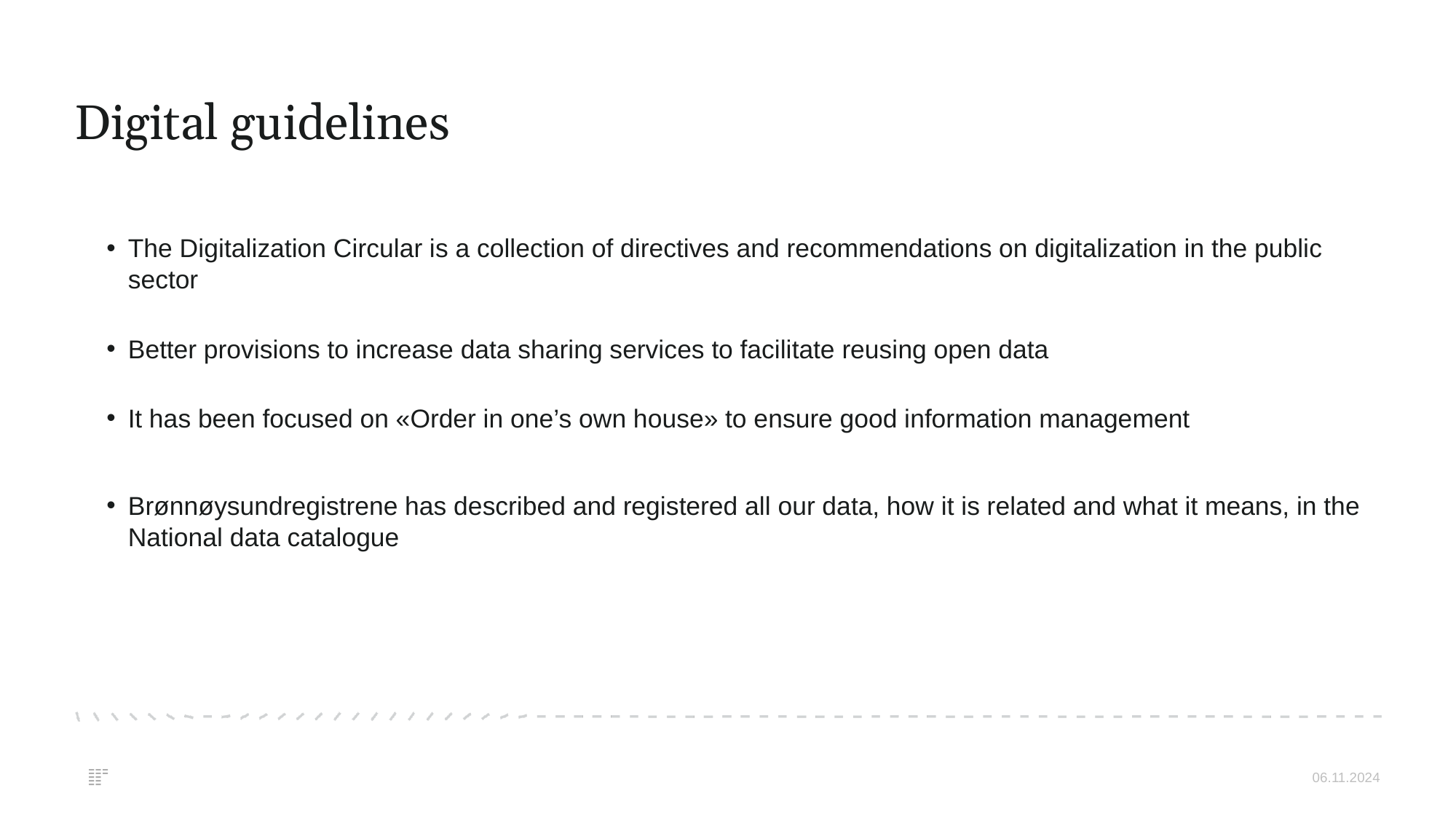

# Digital guidelines

The Digitalization Circular is a collection of directives and recommendations on digitalization in the public sector

Better provisions to increase data sharing services to facilitate reusing open data

It has been focused on «Order in one’s own house» to ensure good information management

Brønnøysundregistrene has described and registered all our data, how it is related and what it means, in the National data catalogue

06.11.2024